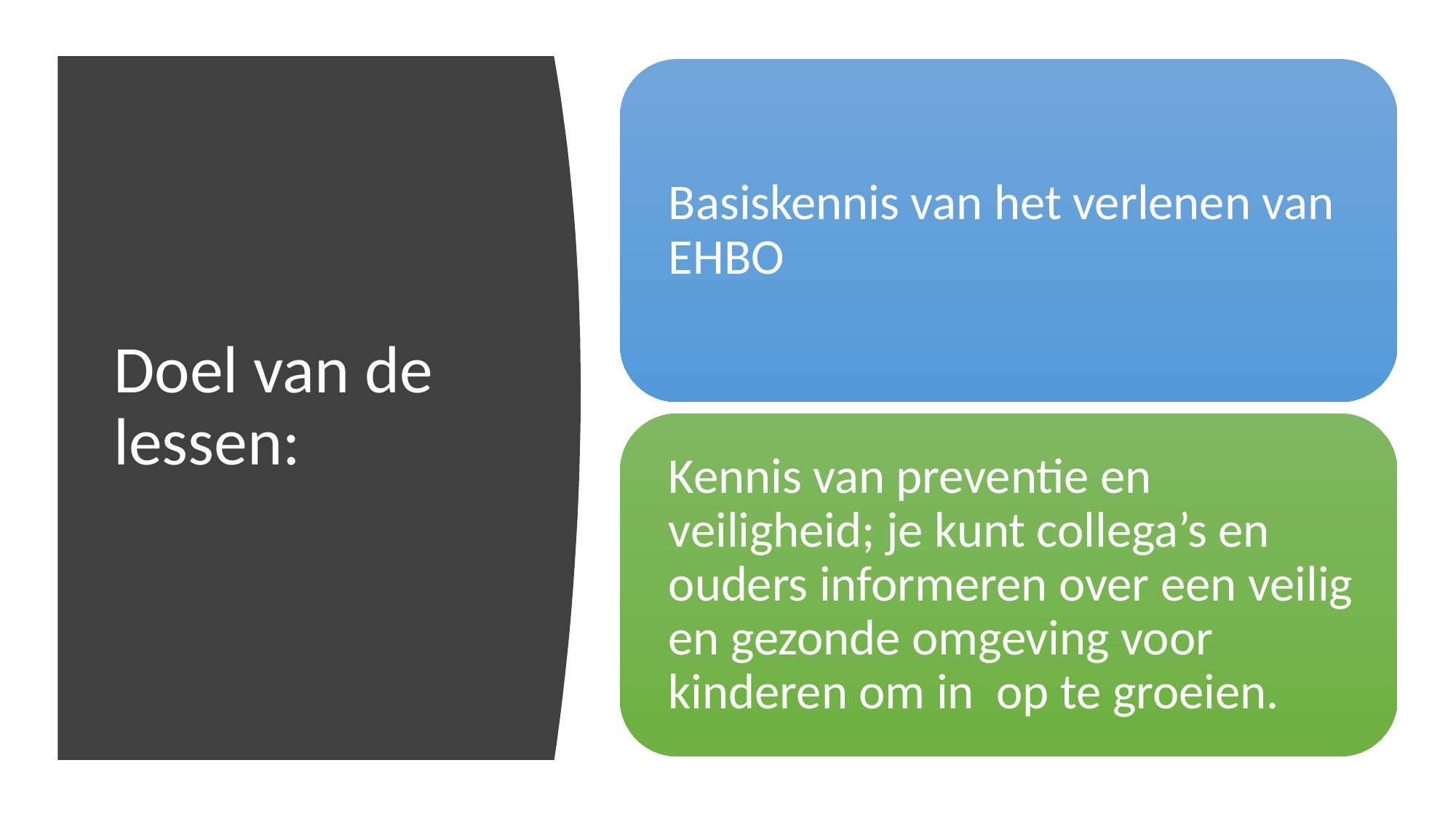

Basiskennis van het verlenen van EHBO
Kennis van preventie en veiligheid; je kunt collega’s en ouders informeren over een veilig en gezonde omgeving voor kinderen om in  op te groeien.

# Doel van de lessen: